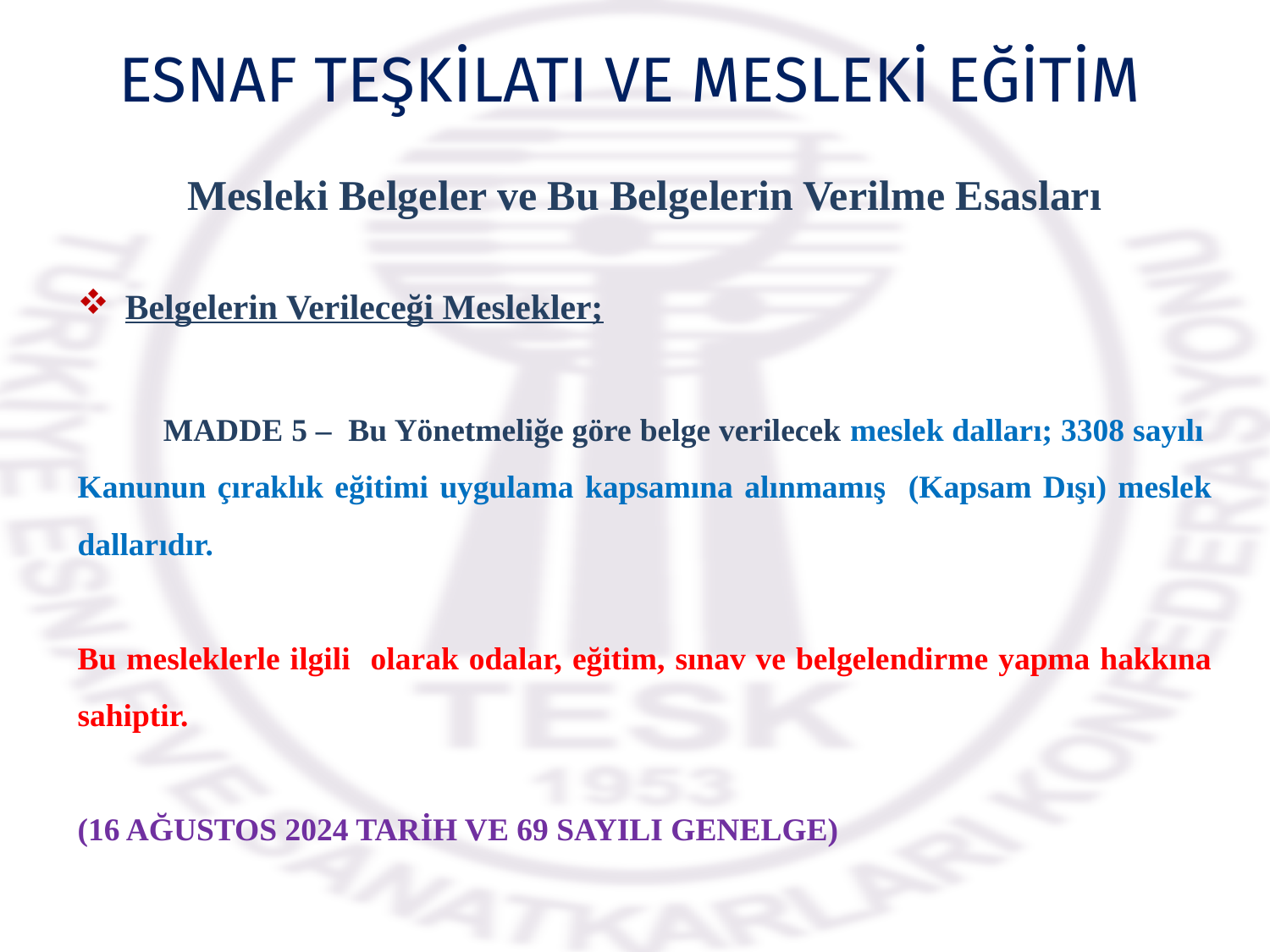

ESNAF TEŞKİLATI VE MESLEKİ EĞİTİM
Mesleki Belgeler ve Bu Belgelerin Verilme Esasları

Belgelerin Verileceği Meslekler;

             MADDE 5 –  Bu Yönetmeliğe göre belge verilecek meslek dalları; 3308 sayılı  Kanunun çıraklık eğitimi uygulama kapsamına alınmamış  (Kapsam Dışı) meslek dallarıdır.

Bu mesleklerle ilgili  olarak odalar, eğitim, sınav ve belgelendirme yapma hakkına sahiptir.

(16 AĞUSTOS 2024 TARİH VE 69 SAYILI GENELGE)